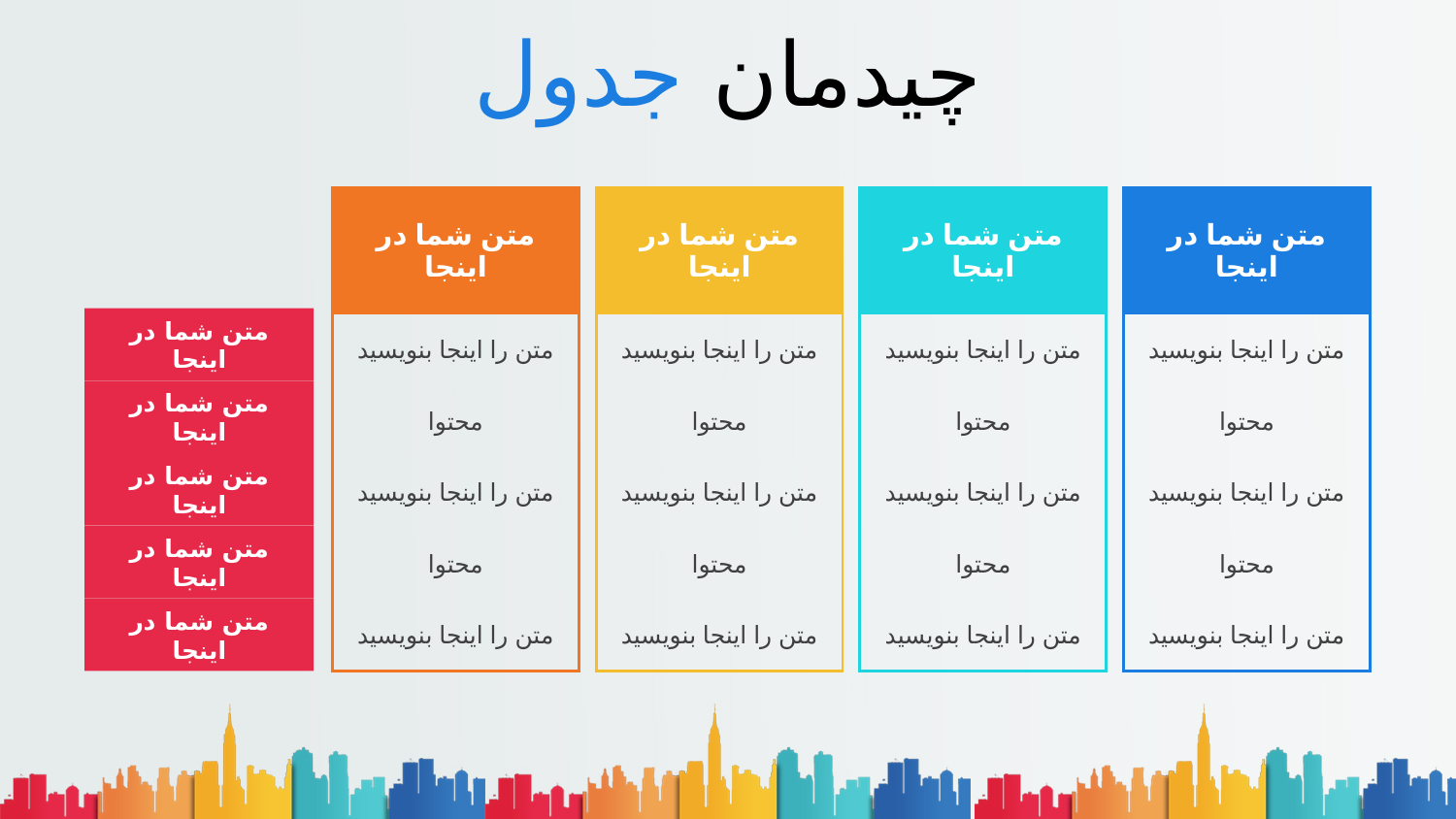

# چیدمان جدول
| متن شما در اینجا |
| --- |
| متن را اینجا بنویسید |
| محتوا |
| متن را اینجا بنویسید |
| محتوا |
| متن را اینجا بنویسید |
| متن شما در اینجا |
| --- |
| متن را اینجا بنویسید |
| محتوا |
| متن را اینجا بنویسید |
| محتوا |
| متن را اینجا بنویسید |
| متن شما در اینجا |
| --- |
| متن را اینجا بنویسید |
| محتوا |
| متن را اینجا بنویسید |
| محتوا |
| متن را اینجا بنویسید |
| متن شما در اینجا |
| --- |
| متن را اینجا بنویسید |
| محتوا |
| متن را اینجا بنویسید |
| محتوا |
| متن را اینجا بنویسید |
متن شما در اینجا
متن شما در اینجا
متن شما در اینجا
متن شما در اینجا
متن شما در اینجا